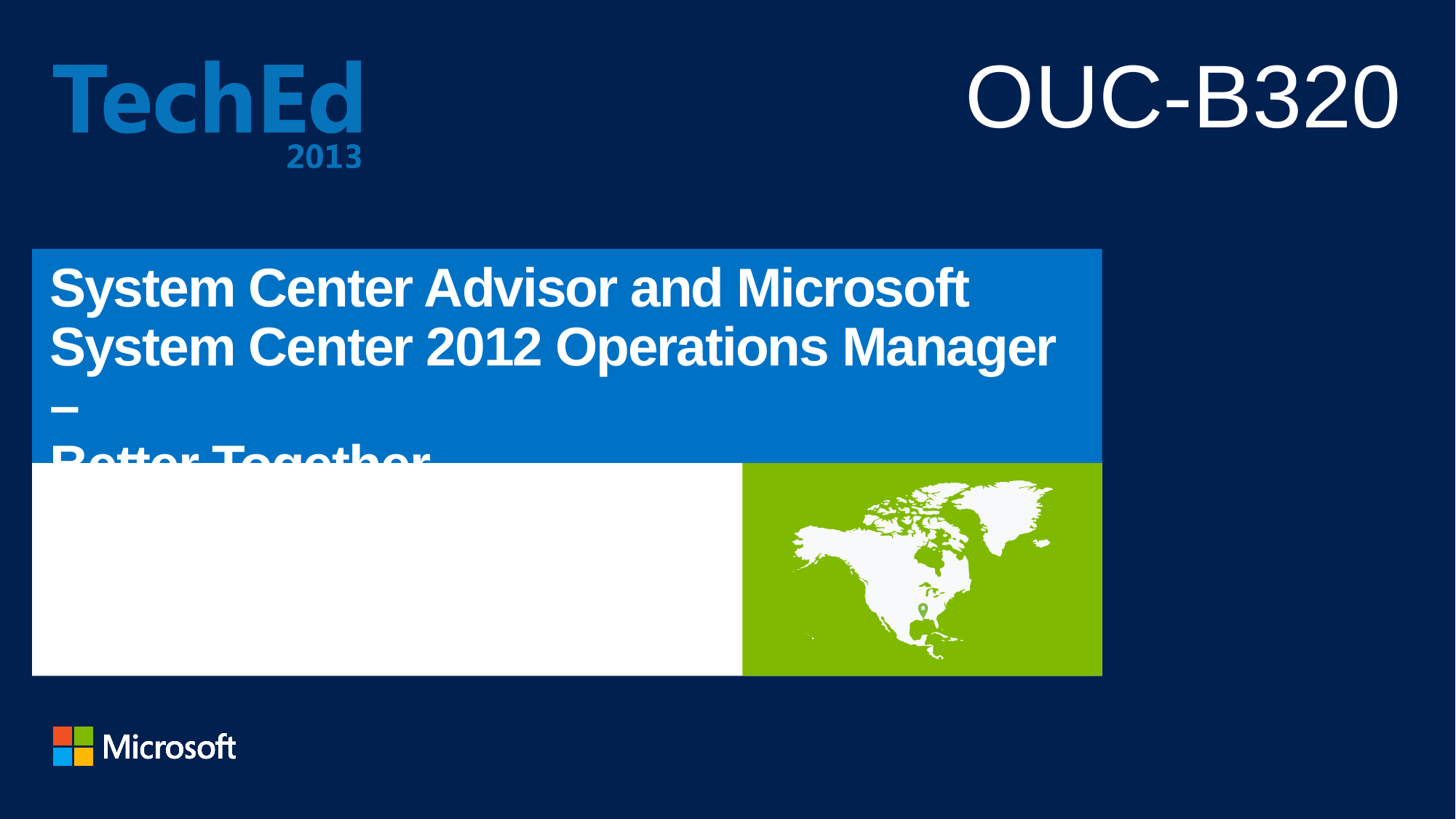

OUC-B320
# System Center Advisor and Microsoft System Center 2012 Operations Manager – Better Together
Nick Rosenfeld
Principal Escalation Engineer